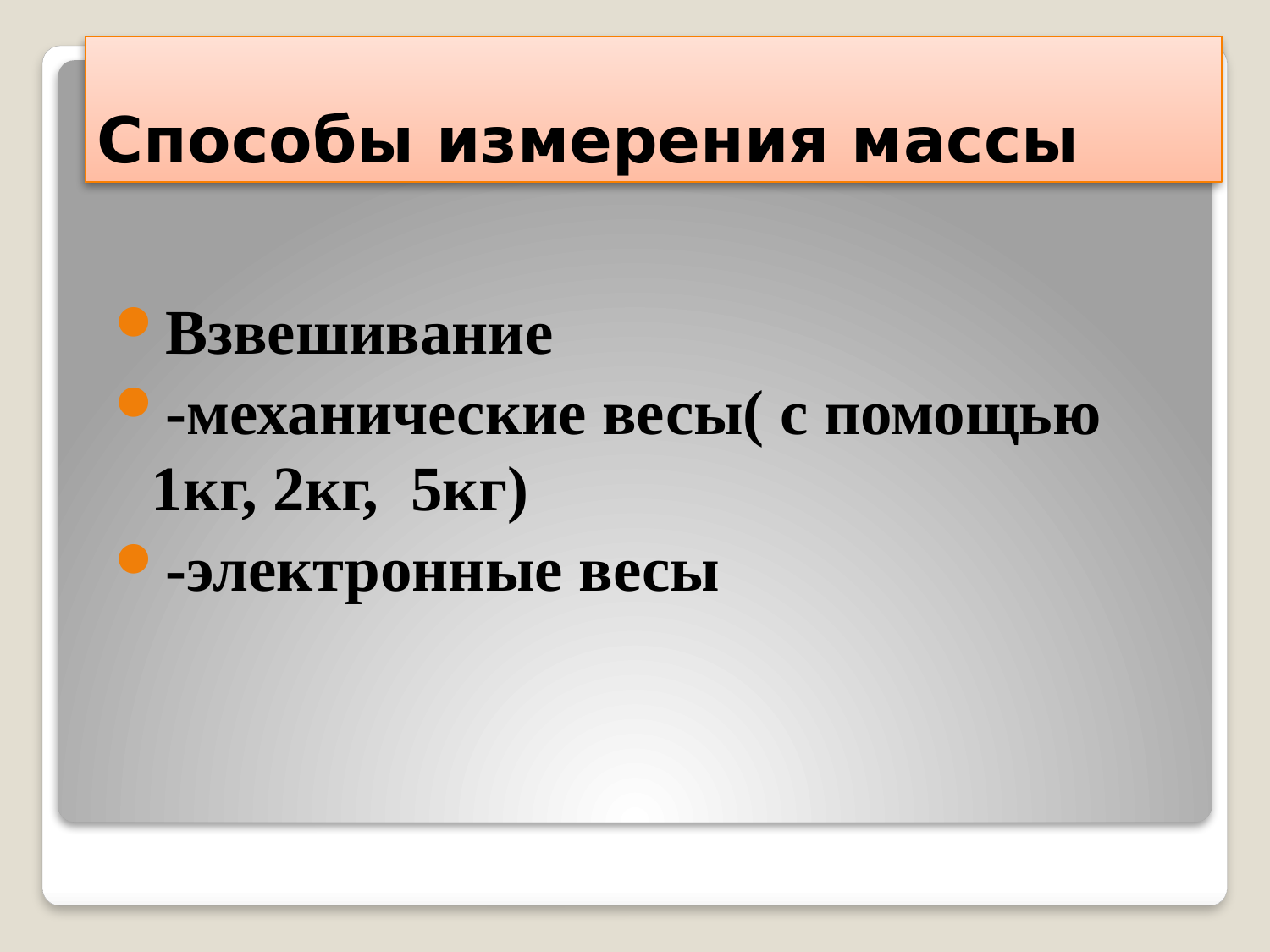

# Способы измерения массы
Взвешивание
-механические весы( с помощью 1кг, 2кг,  5кг)
-электронные весы